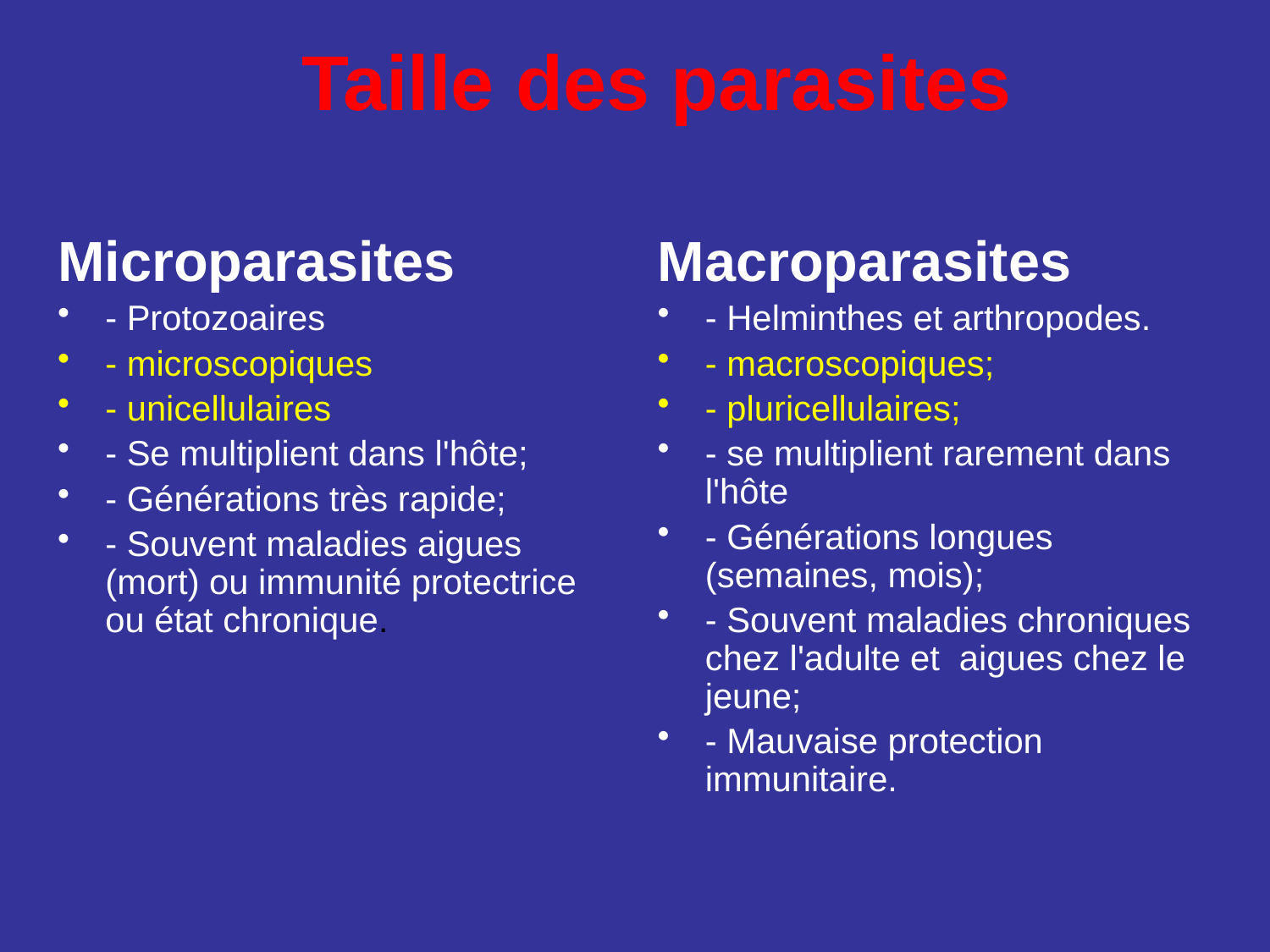

# Taille des parasites
Microparasites
- Protozoaires
- microscopiques
- unicellulaires
- Se multiplient dans l'hôte;
- Générations très rapide;
- Souvent maladies aigues (mort) ou immunité protectrice ou état chronique.
Macroparasites
- Helminthes et arthropodes.
- macroscopiques;
- pluricellulaires;
- se multiplient rarement dans l'hôte
- Générations longues (semaines, mois);
- Souvent maladies chroniques chez l'adulte et  aigues chez le jeune;
- Mauvaise protection immunitaire.